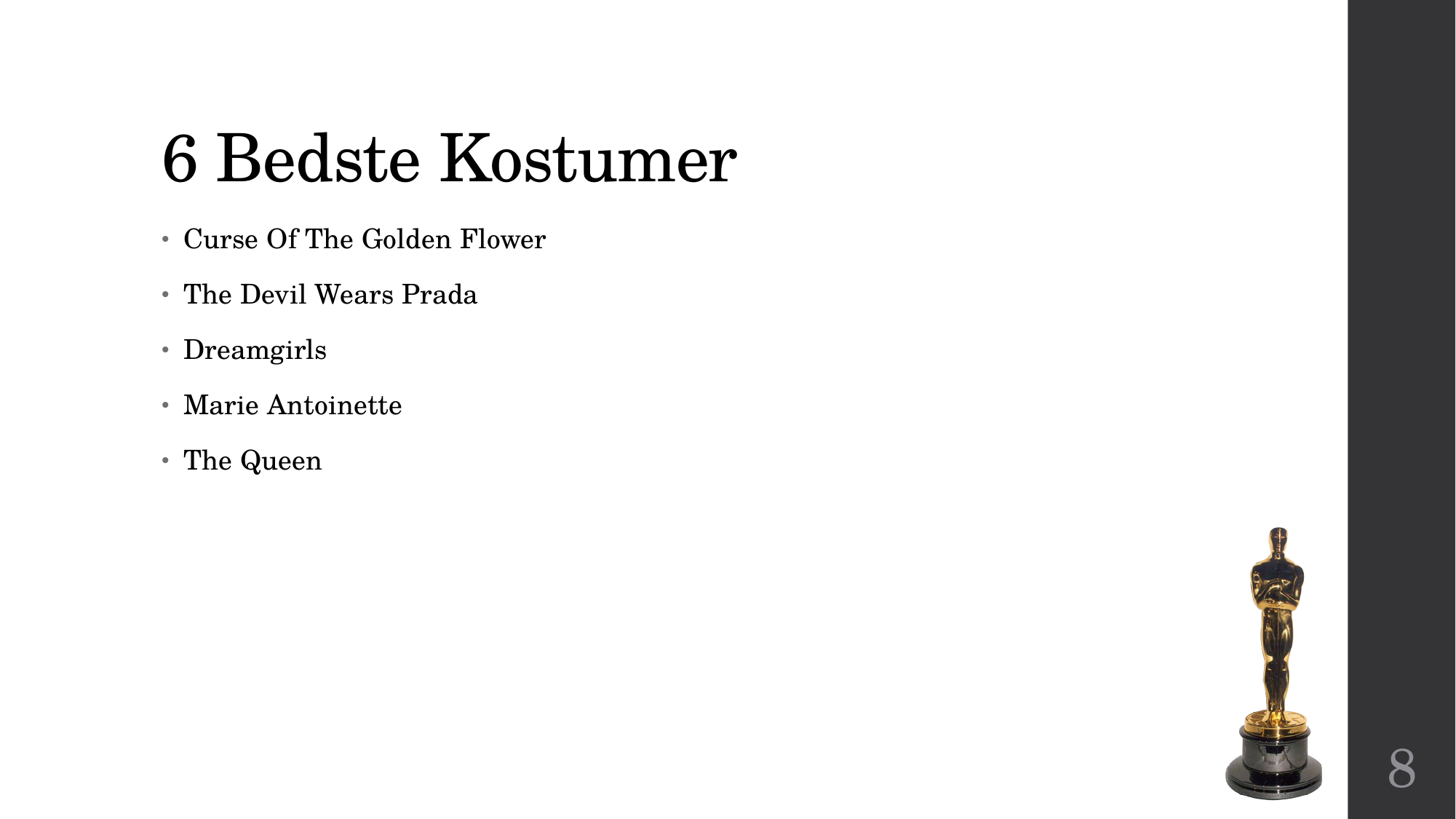

# 6 Bedste Kostumer
Curse Of The Golden Flower
The Devil Wears Prada
Dreamgirls
Marie Antoinette
The Queen
8